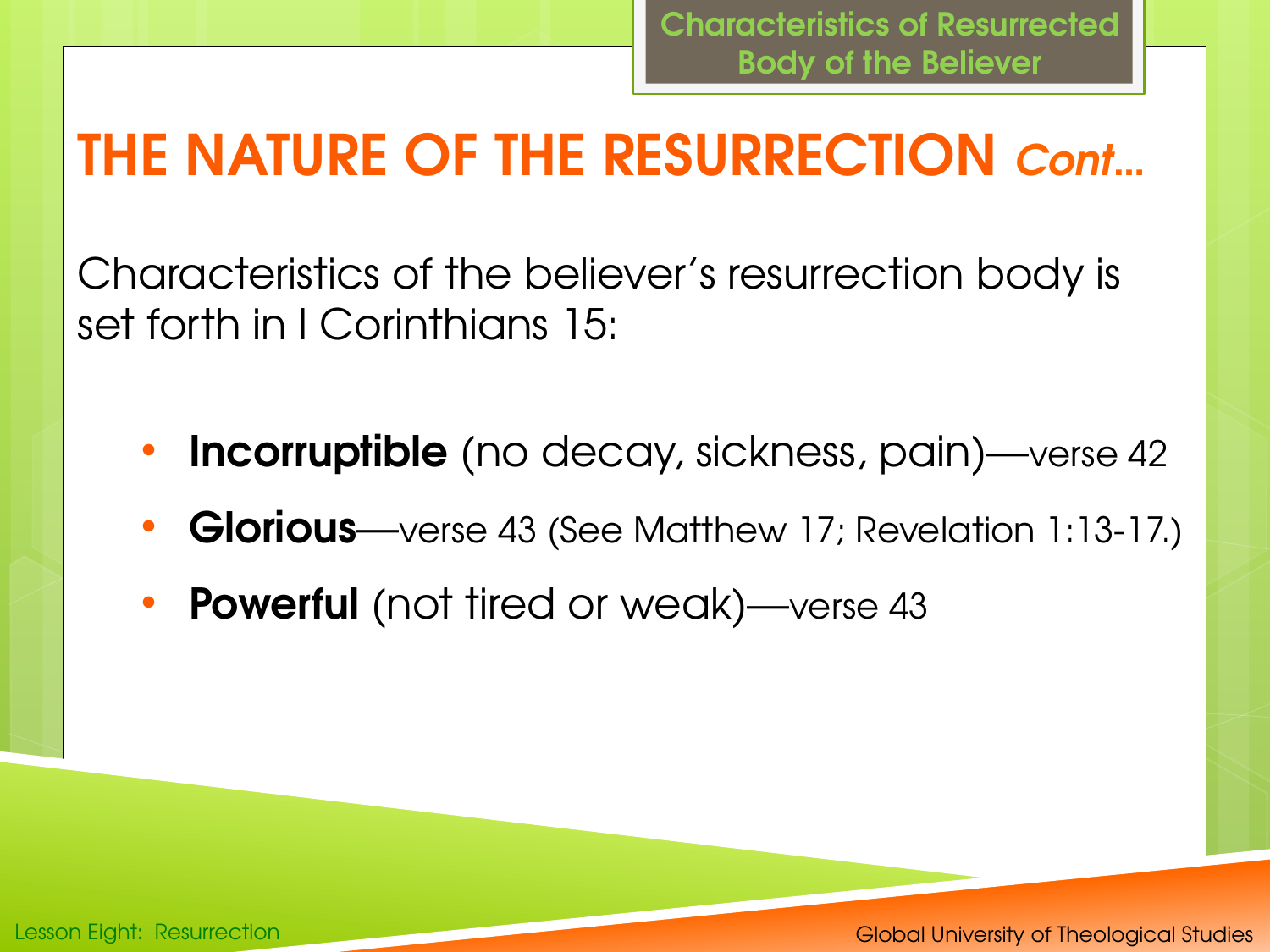

Characteristics of Resurrected
Body of the Believer
THE NATURE OF THE RESURRECTION Cont…

Characteristics of the believer’s resurrection body is set forth in I Corinthians 15:

Incorruptible (no decay, sickness, pain)—verse 42
Glorious—verse 43 (See Matthew 17; Revelation 1:13-17.)
Powerful (not tired or weak)—verse 43

 Global University of Theological Studies
Lesson Eight:  Resurrection